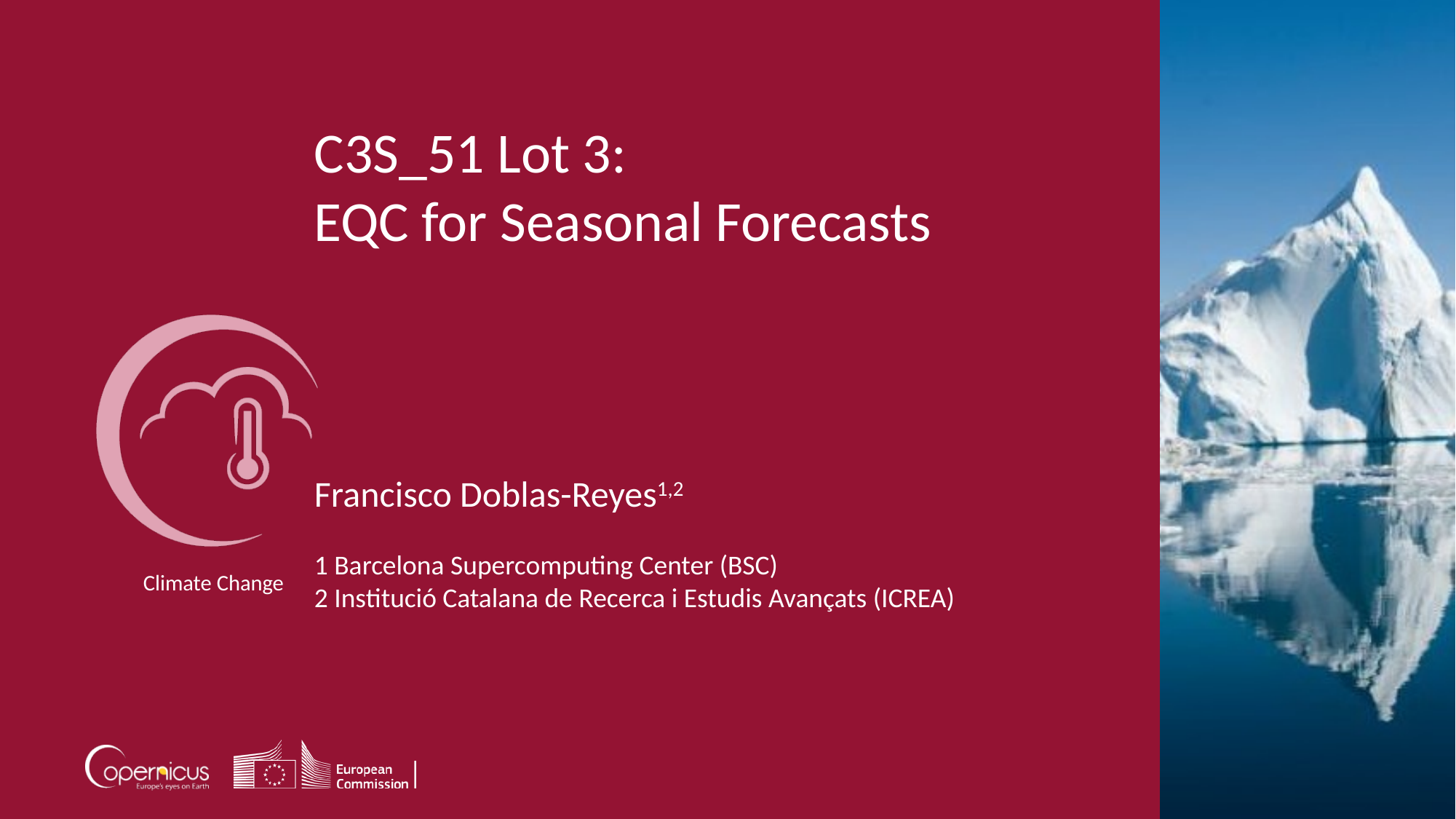

C3S_51 Lot 3:
EQC for Seasonal Forecasts

Francisco Doblas-Reyes1,2

1 Barcelona Supercomputing Center (BSC)
2 Institució Catalana de Recerca i Estudis Avançats (ICREA)